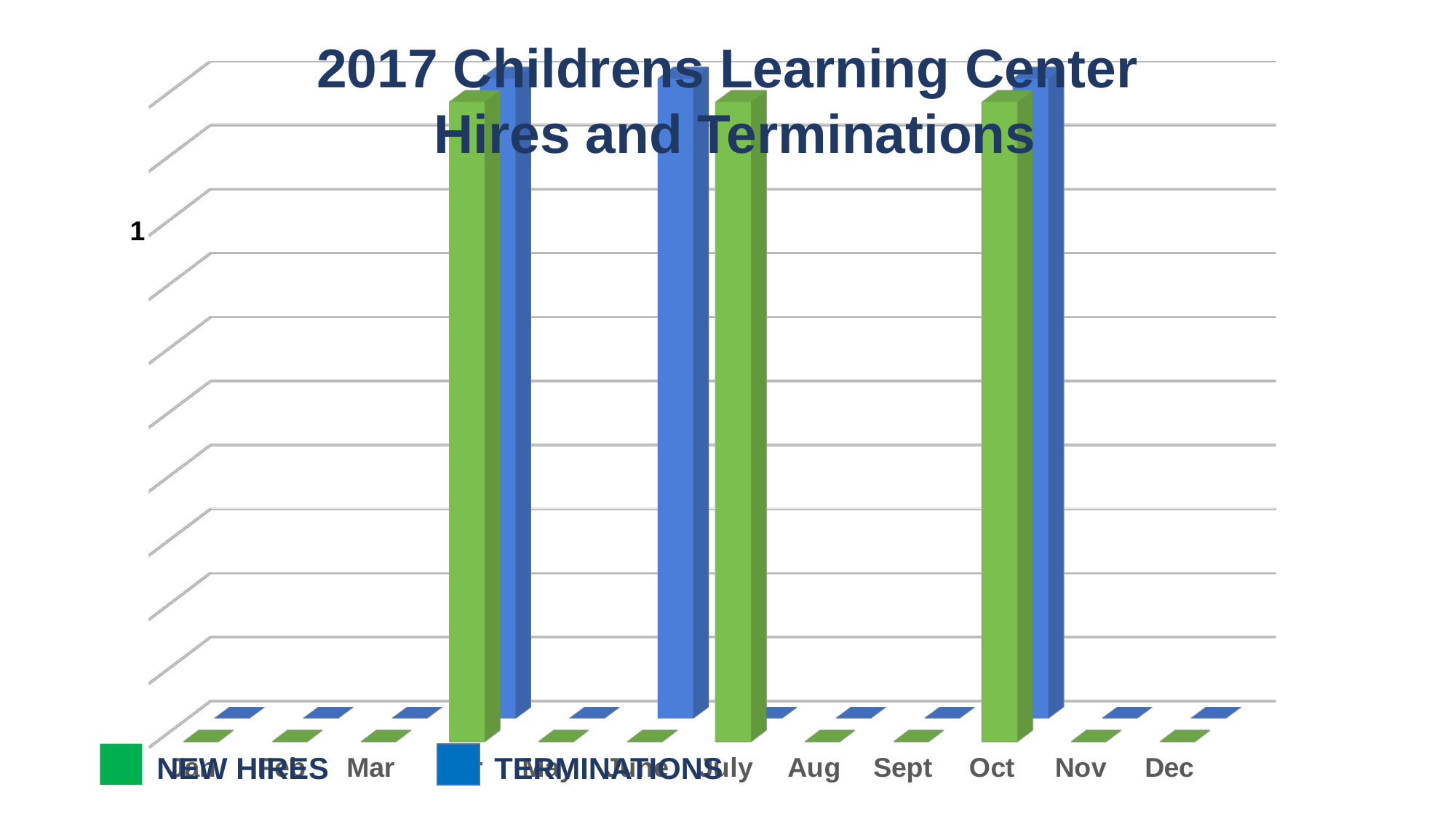

2017 Childrens Learning Center
Hires and Terminations

[unsupported chart]

NEW HIRES

TERMINATIONS